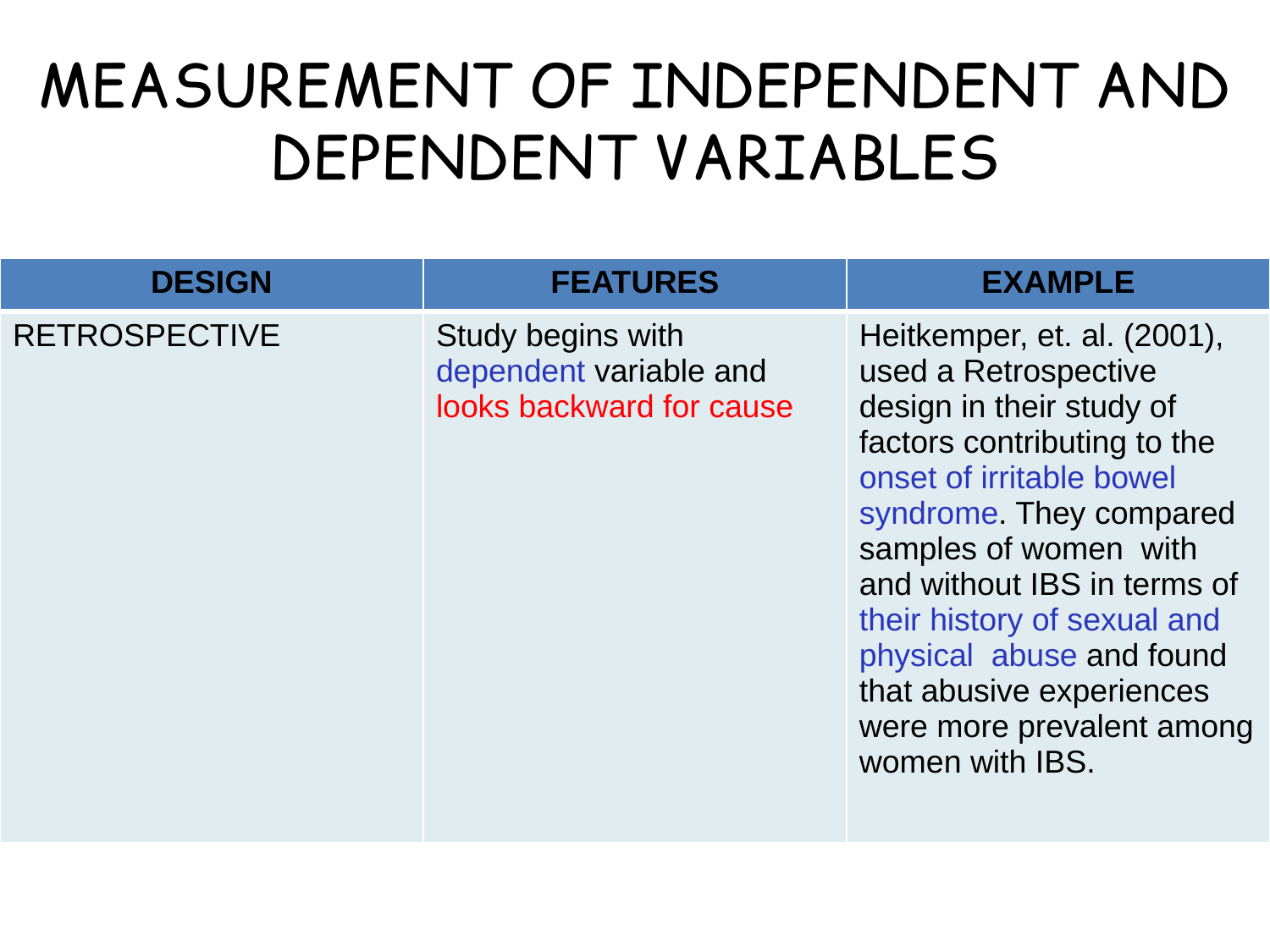

# MEASUREMENT OF INDEPENDENT AND DEPENDENT VARIABLES
| DESIGN | FEATURES | EXAMPLE |
| --- | --- | --- |
| RETROSPECTIVE | Study begins with dependent variable and looks backward for cause | Heitkemper, et. al. (2001), used a Retrospective design in their study of factors contributing to the onset of irritable bowel syndrome. They compared samples of women with and without IBS in terms of their history of sexual and physical abuse and found that abusive experiences were more prevalent among women with IBS. |